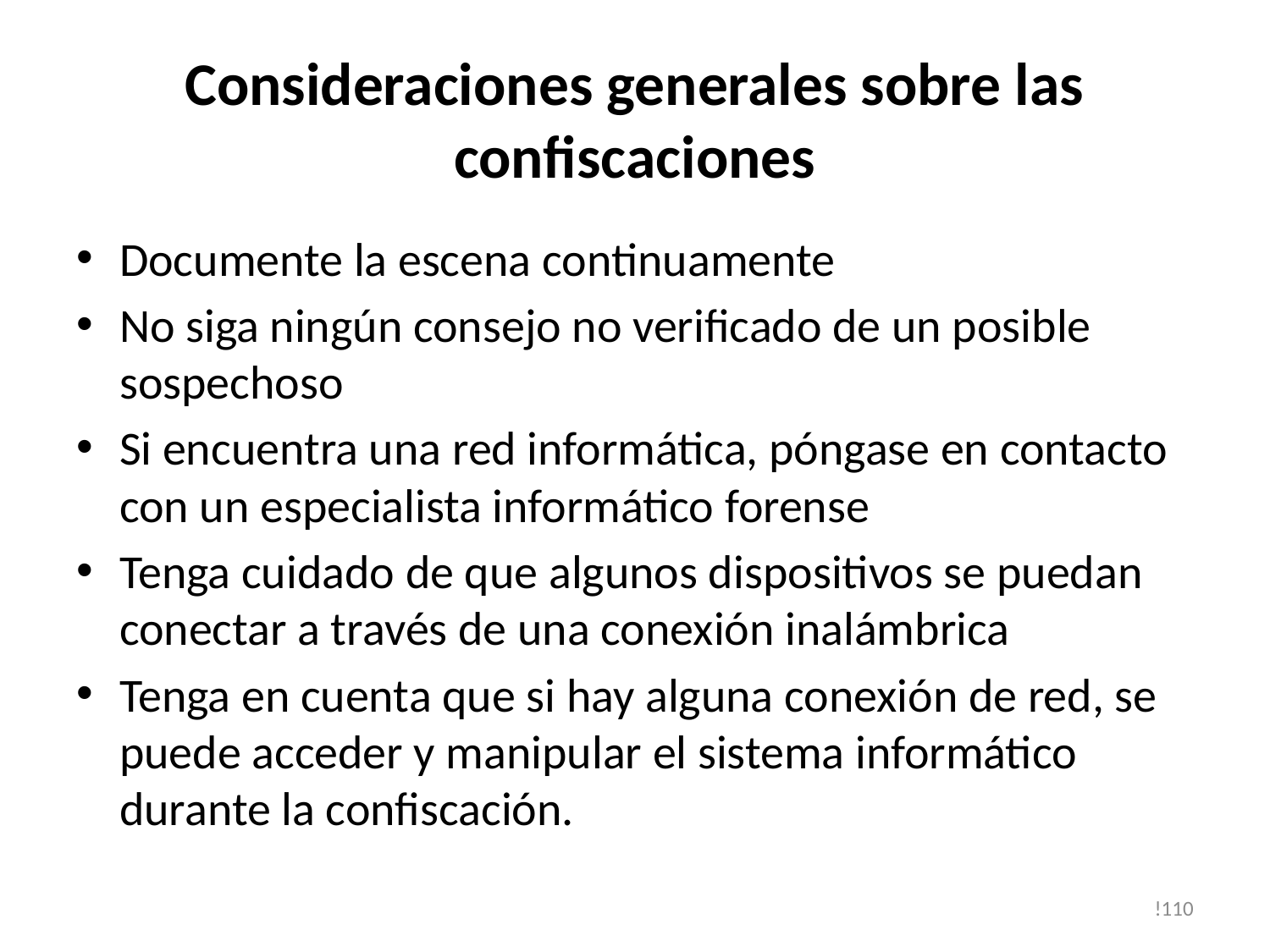

# Consideraciones generales sobre las confiscaciones
Documente la escena continuamente
No siga ningún consejo no verificado de un posible sospechoso
Si encuentra una red informática, póngase en contacto con un especialista informático forense
Tenga cuidado de que algunos dispositivos se puedan conectar a través de una conexión inalámbrica
Tenga en cuenta que si hay alguna conexión de red, se puede acceder y manipular el sistema informático durante la confiscación.
!110